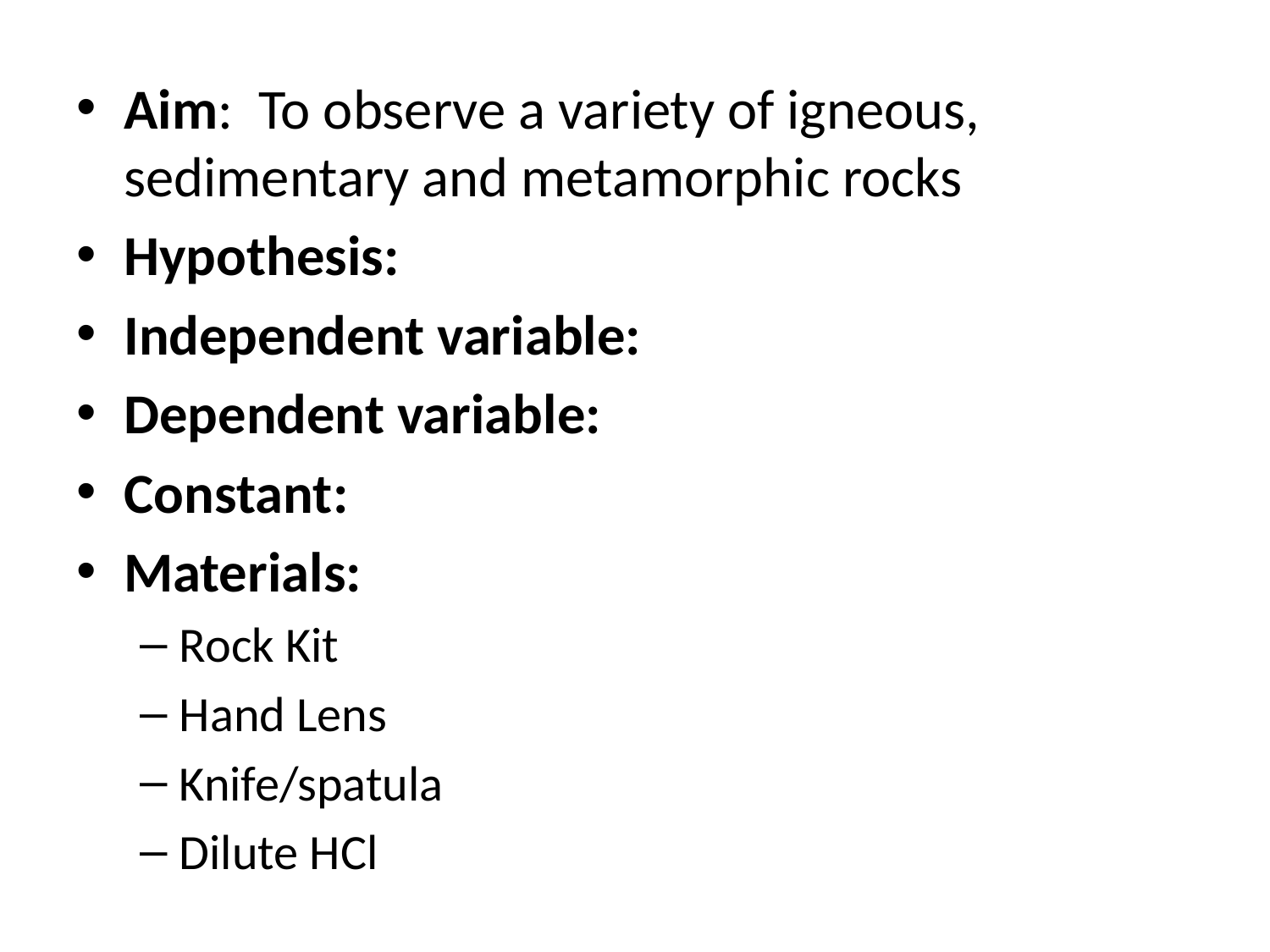

Aim:  To observe a variety of igneous, sedimentary and metamorphic rocks
Hypothesis:
Independent variable:
Dependent variable:
Constant:
Materials:
Rock Kit
Hand Lens
Knife/spatula
Dilute HCl